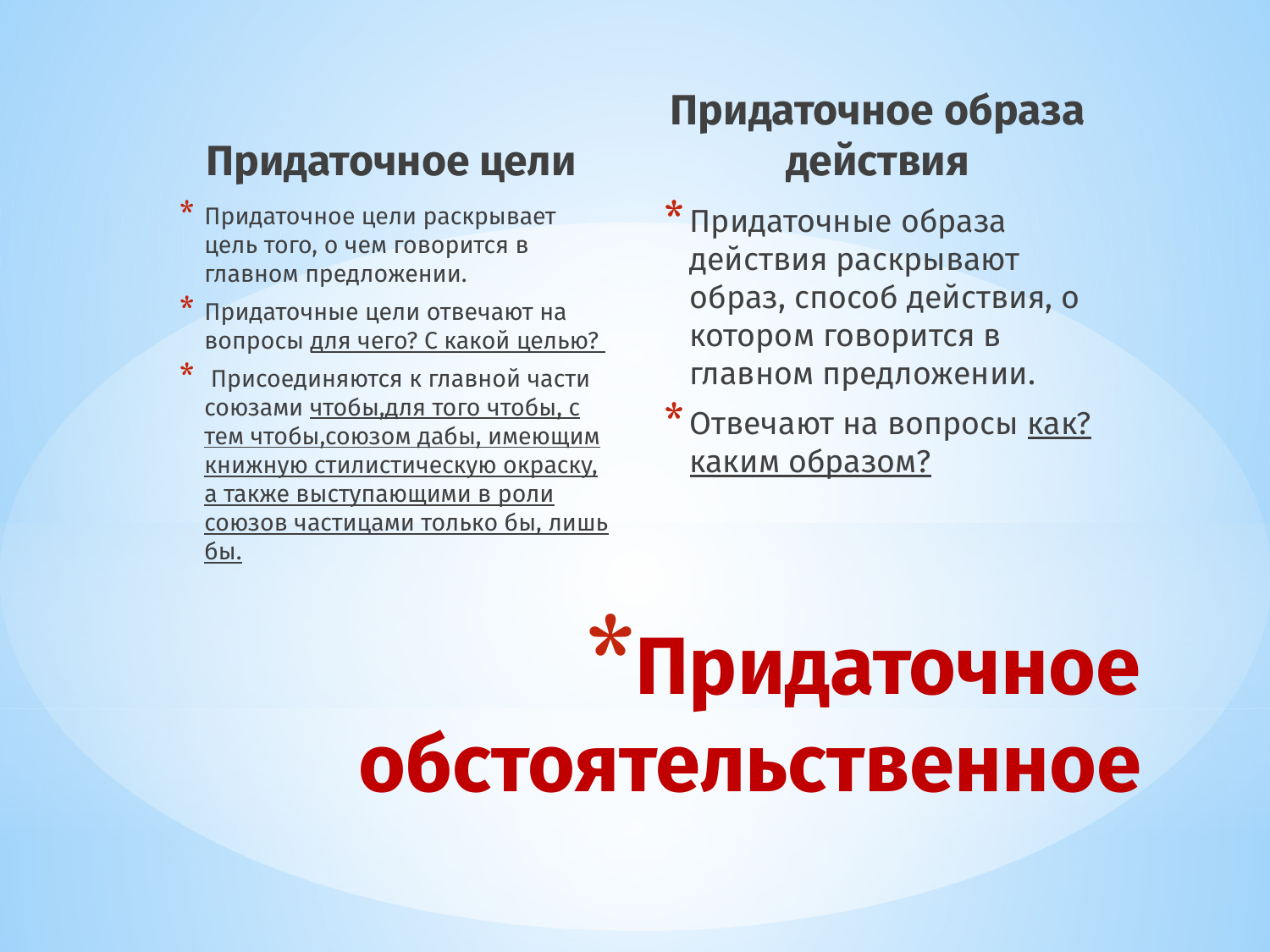

Придаточное цели
Придаточное образа действия
Придаточные образа действия раскрывают образ, способ действия, о котором говорится в главном предложении.
Отвечают на вопросы как? каким образом?
Придаточное цели раскрывает цель того, о чем говорится в главном предложении.
Придаточные цели отвечают на вопросы для чего? С какой целью?
 Присоединяются к главной части союзами чтобы,для того чтобы, с тем чтобы,союзом дабы, имеющим книжную стилистическую окраску, а также выступающими в роли союзов частицами только бы, лишь бы.
# Придаточное обстоятельственное